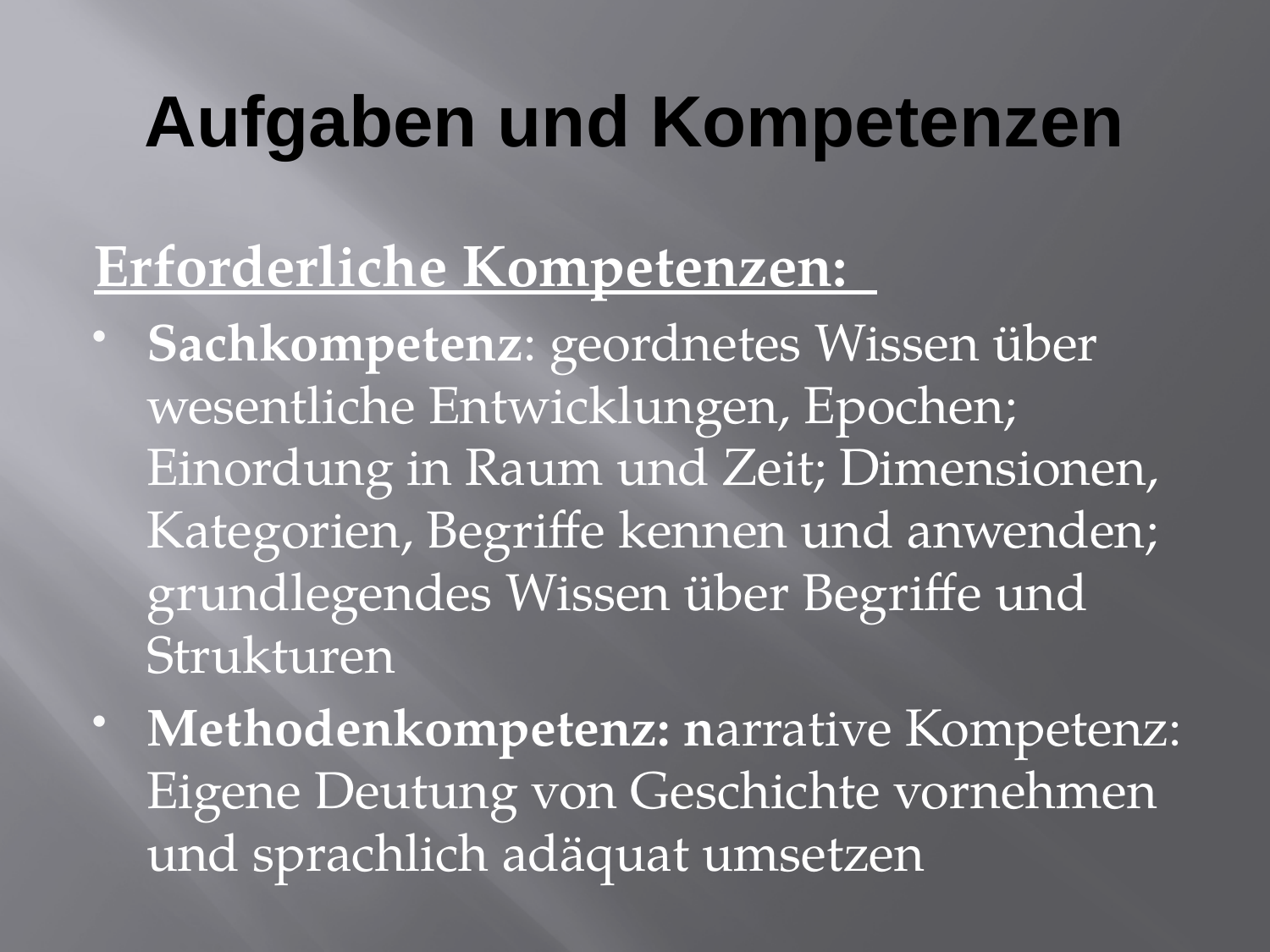

# Aufgaben und Kompetenzen
Erforderliche Kompetenzen:
Sachkompetenz: geordnetes Wissen über wesentliche Entwicklungen, Epochen; Einordung in Raum und Zeit; Dimensionen, Kategorien, Begriffe kennen und anwenden; grundlegendes Wissen über Begriffe und Strukturen
Methodenkompetenz: narrative Kompetenz: Eigene Deutung von Geschichte vornehmen und sprachlich adäquat umsetzen